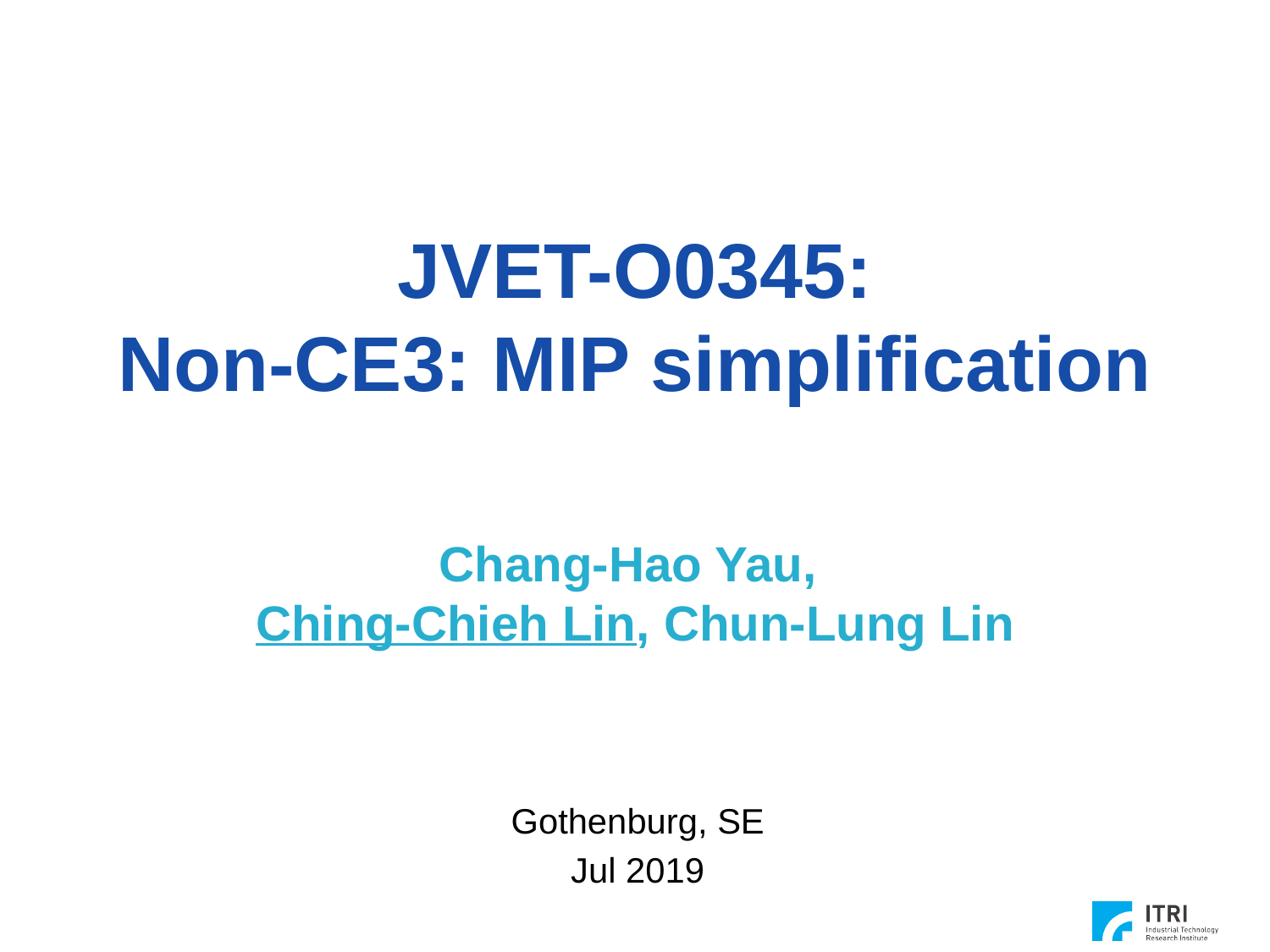

# JVET-O0345: Non-CE3: MIP simplification
Chang-Hao Yau,
Ching-Chieh Lin, Chun-Lung Lin
Gothenburg, SE
Jul 2019